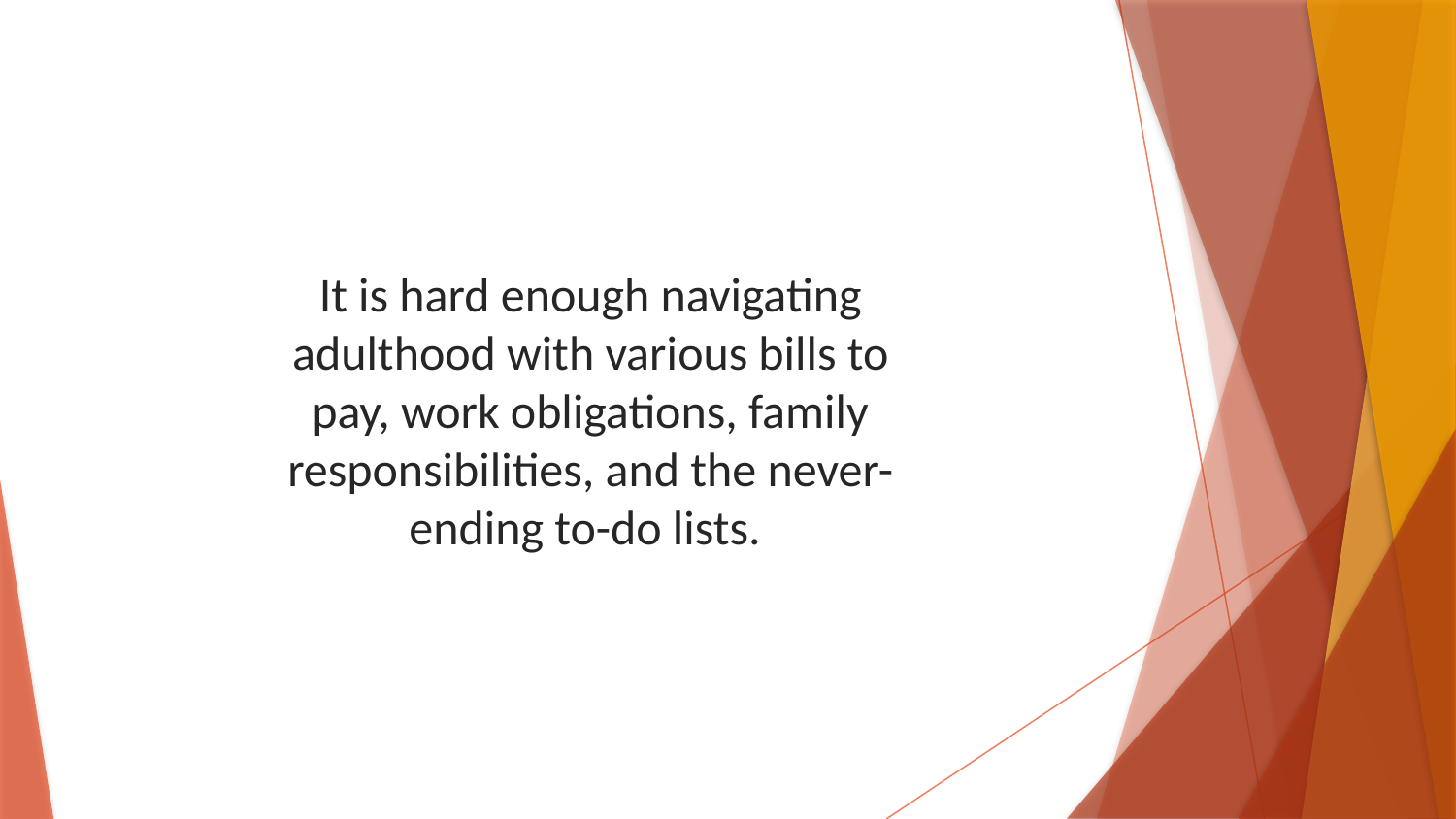

It is hard enough navigating adulthood with various bills to pay, work obligations, family responsibilities, and the never-ending to-do lists.